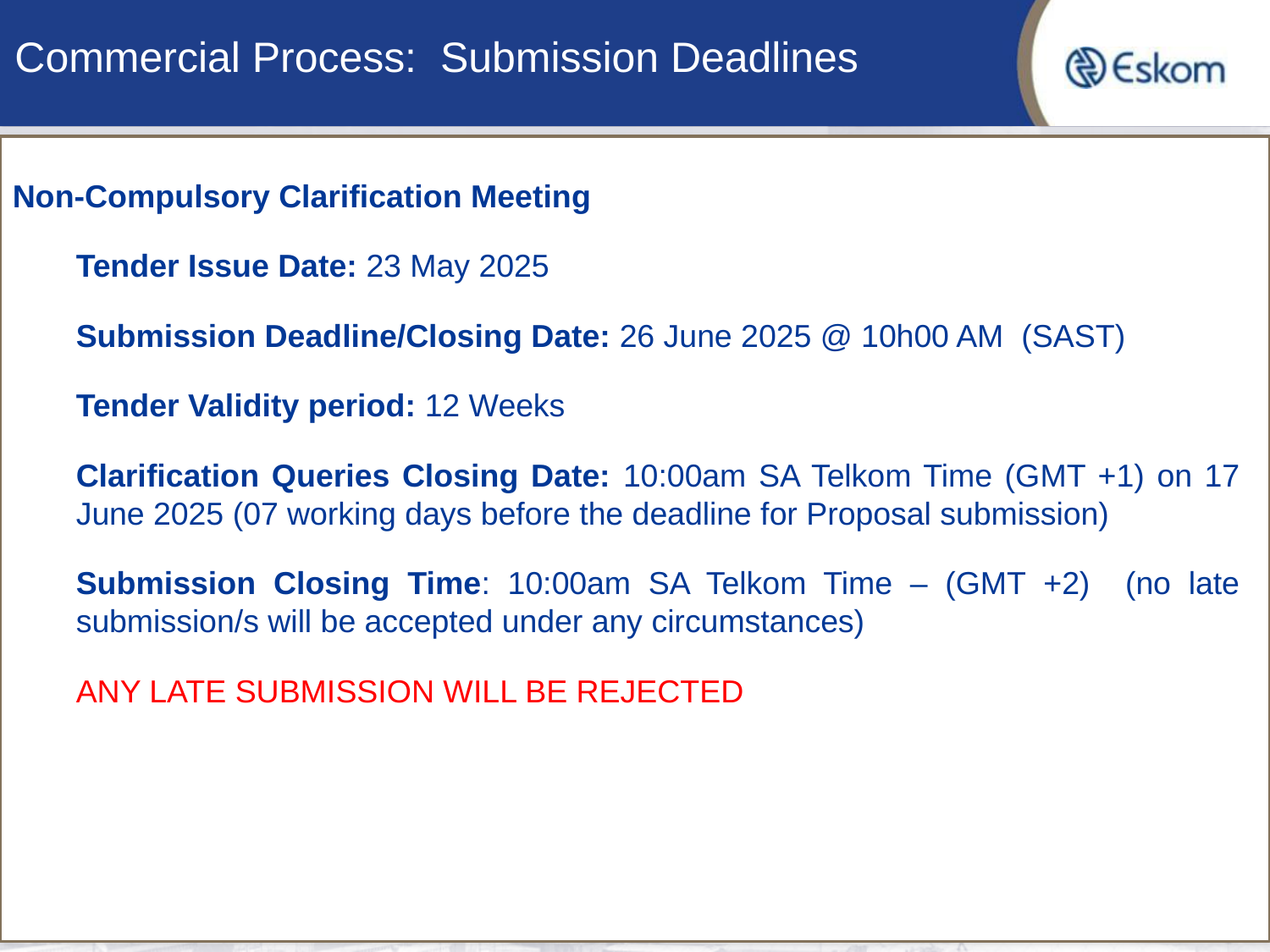

Commercial Process:  Submission Deadlines

Non-Compulsory Clarification Meeting
Tender Issue Date: 23 May 2025
Submission Deadline/Closing Date: 26 June 2025 @ 10h00 AM  (SAST)
Tender Validity period: 12 Weeks
Clarification Queries Closing Date: 10:00am SA Telkom Time (GMT +1) on 17 June 2025 (07 working days before the deadline for Proposal submission)
Submission Closing Time: 10:00am SA Telkom Time – (GMT +2)  (no late submission/s will be accepted under any circumstances)
ANY LATE SUBMISSION WILL BE REJECTED

5